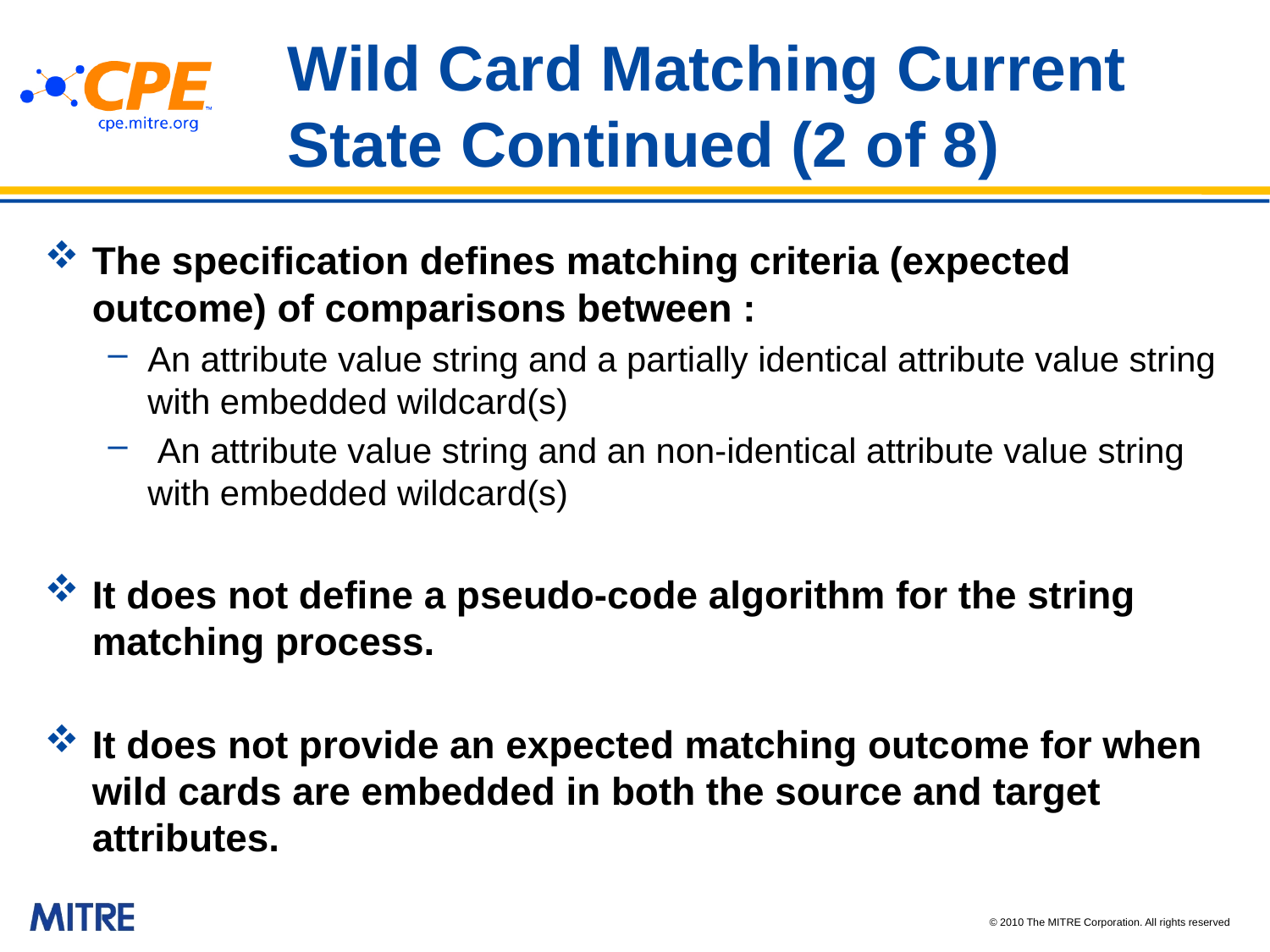

# Wild Card Matching Current State Continued (2 of 8)
The specification defines matching criteria (expected outcome) of comparisons between :
An attribute value string and a partially identical attribute value string with embedded wildcard(s)
 An attribute value string and an non-identical attribute value string with embedded wildcard(s)

It does not define a pseudo-code algorithm for the string matching process.

It does not provide an expected matching outcome for when wild cards are embedded in both the source and target attributes.